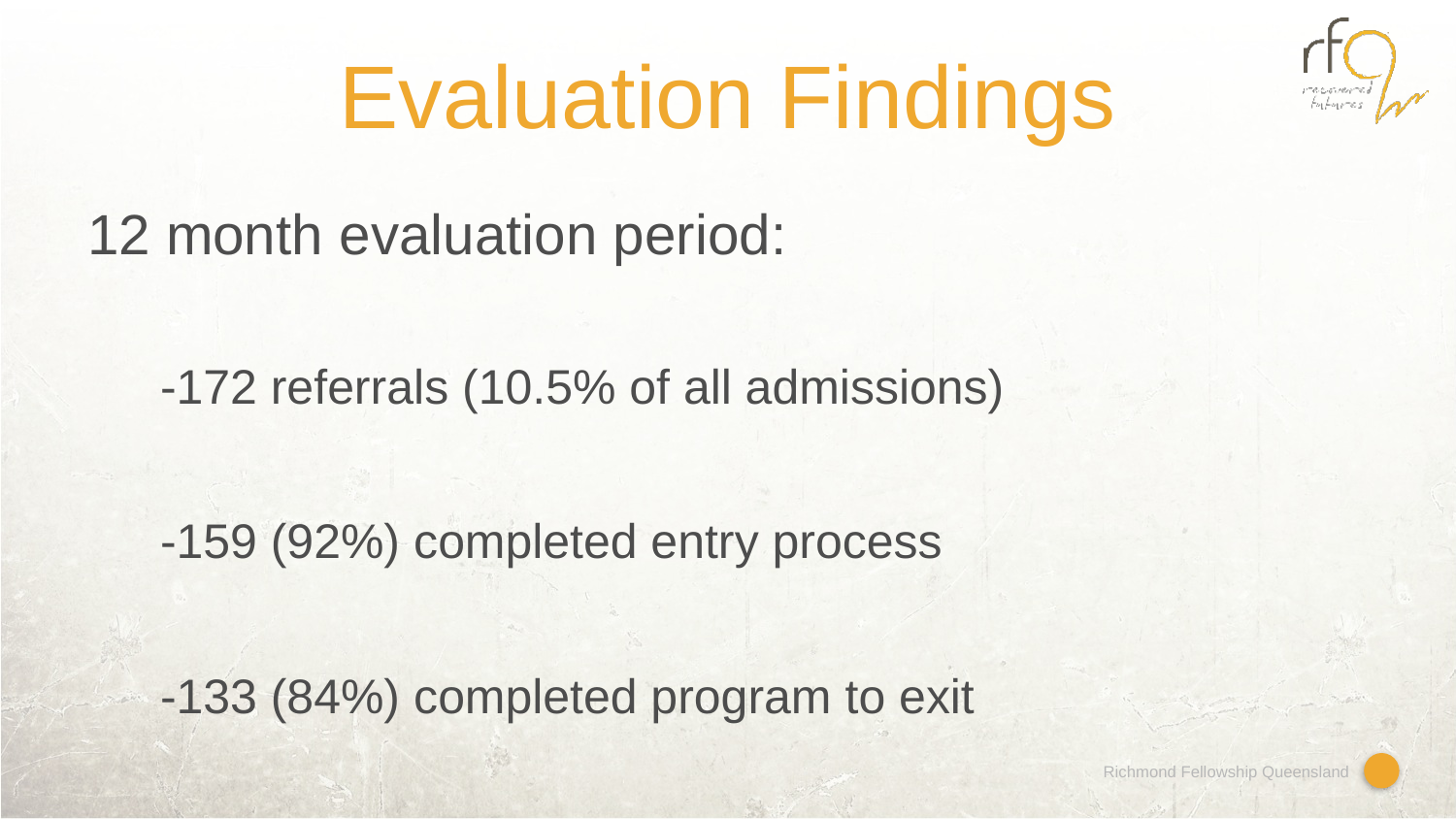

# Evaluation Findings
12 month evaluation period:

-172 referrals (10.5% of all admissions)

-159 (92%) completed entry process

-133 (84%) completed program to exit